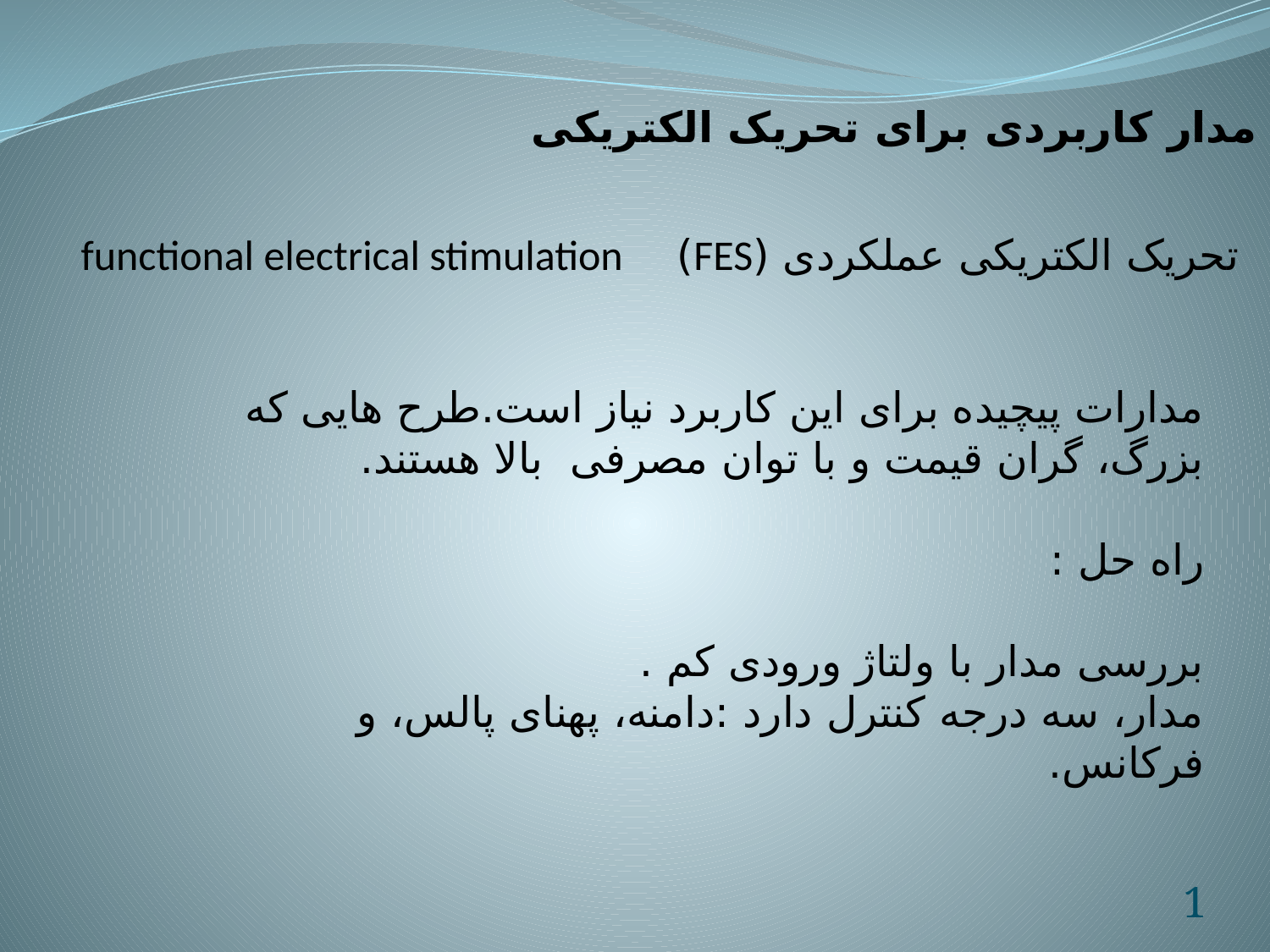

مدار کاربردی برای تحریک الکتریکی

تحریک الکتریکی عملکردی (FES)    functional electrical stimulation

مدارات پیچیده برای این کاربرد نیاز است.طرح هایی که بزرگ، گران قیمت و با توان مصرفی  بالا هستند.

راه حل :

بررسی مدار با ولتاژ ورودی کم .
مدار، سه درجه کنترل دارد :دامنه، پهنای پالس، و فرکانس.
1